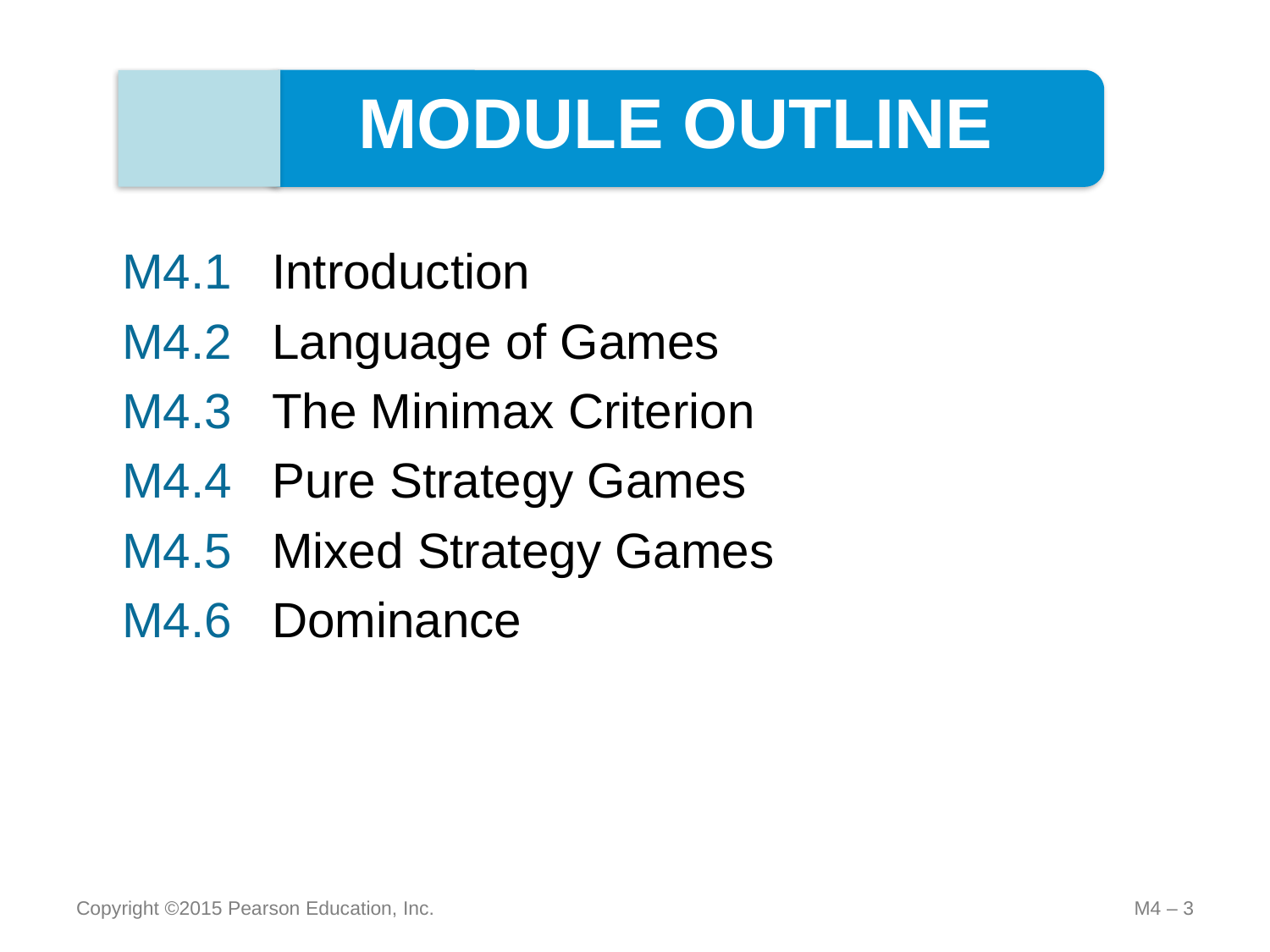

MODULE OUTLINE
M4.1	Introduction
M4.2	Language of Games
M4.3	The Minimax Criterion
M4.4	Pure Strategy Games
M4.5	Mixed Strategy Games
M4.6	Dominance
Copyright ©2015 Pearson Education, Inc.
M4 – 3